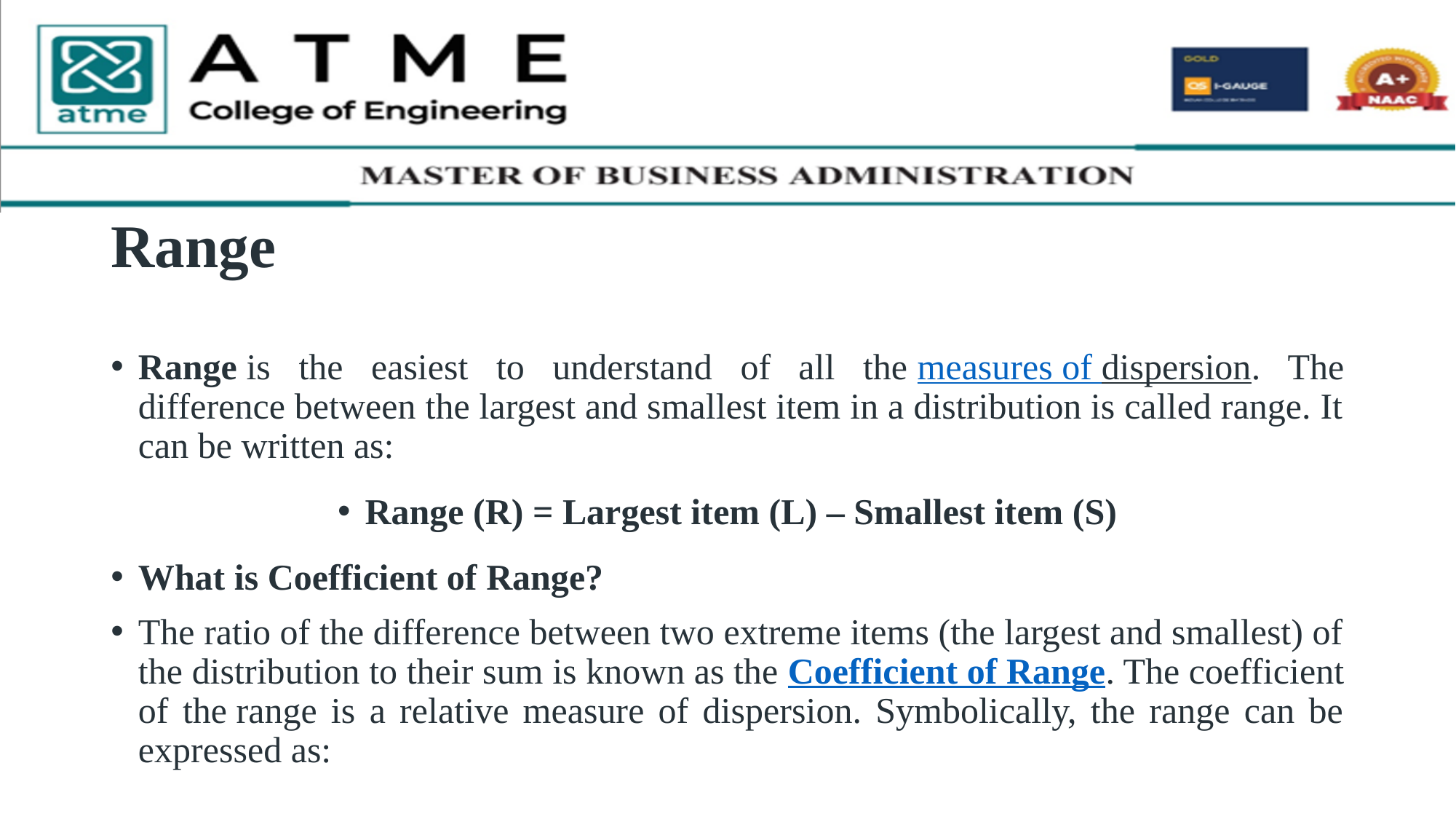

# Range
Range is the easiest to understand of all the measures of dispersion. The difference between the largest and smallest item in a distribution is called range. It can be written as:
Range (R) = Largest item (L) – Smallest item (S)
What is Coefficient of Range?
The ratio of the difference between two extreme items (the largest and smallest) of the distribution to their sum is known as the Coefficient of Range. The coefficient of the range is a relative measure of dispersion. Symbolically, the range can be expressed as: